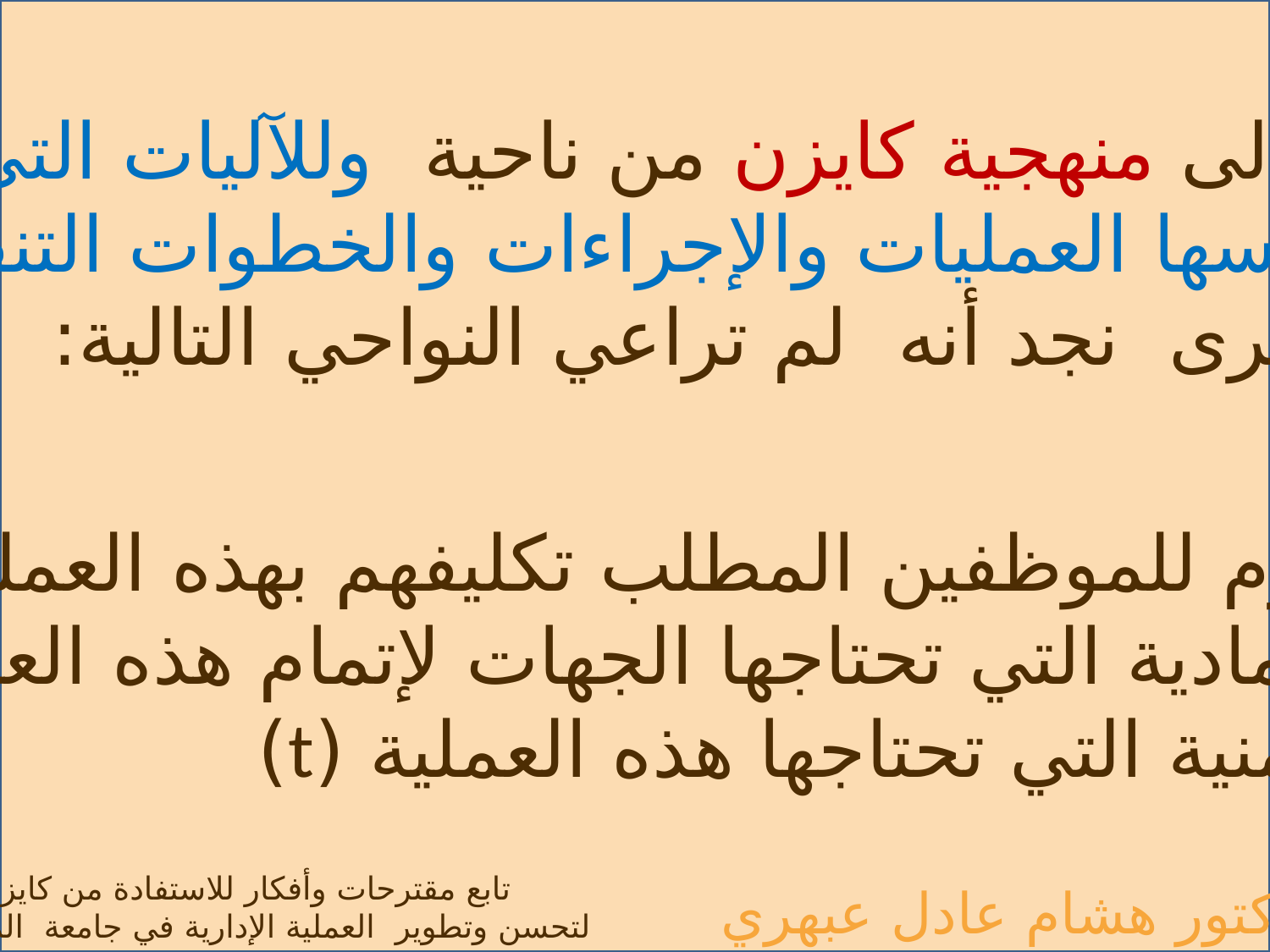

وبالنظر إلى منهجية كايزن من ناحية  وللآليات التي وضعت
على أساسها العمليات والإجراءات والخطوات التنفيذية من
 ناحية أخرى  نجد أنه  لم تراعي النواحي التالية:
العدد اللازم للموظفين المطلب تكليفهم بهذه العمليات (n)
التكلفة المادية التي تحتاجها الجهات لإتمام هذه العمليات (m)
المدة الزمنية التي تحتاجها هذه العملية (t)
 تابع مقترحات وأفكار للاستفادة من كايزن
    لتحسن وتطوير  العملية الإدارية في جامعة  الملك سعود
الدكتور هشام عادل عبهري